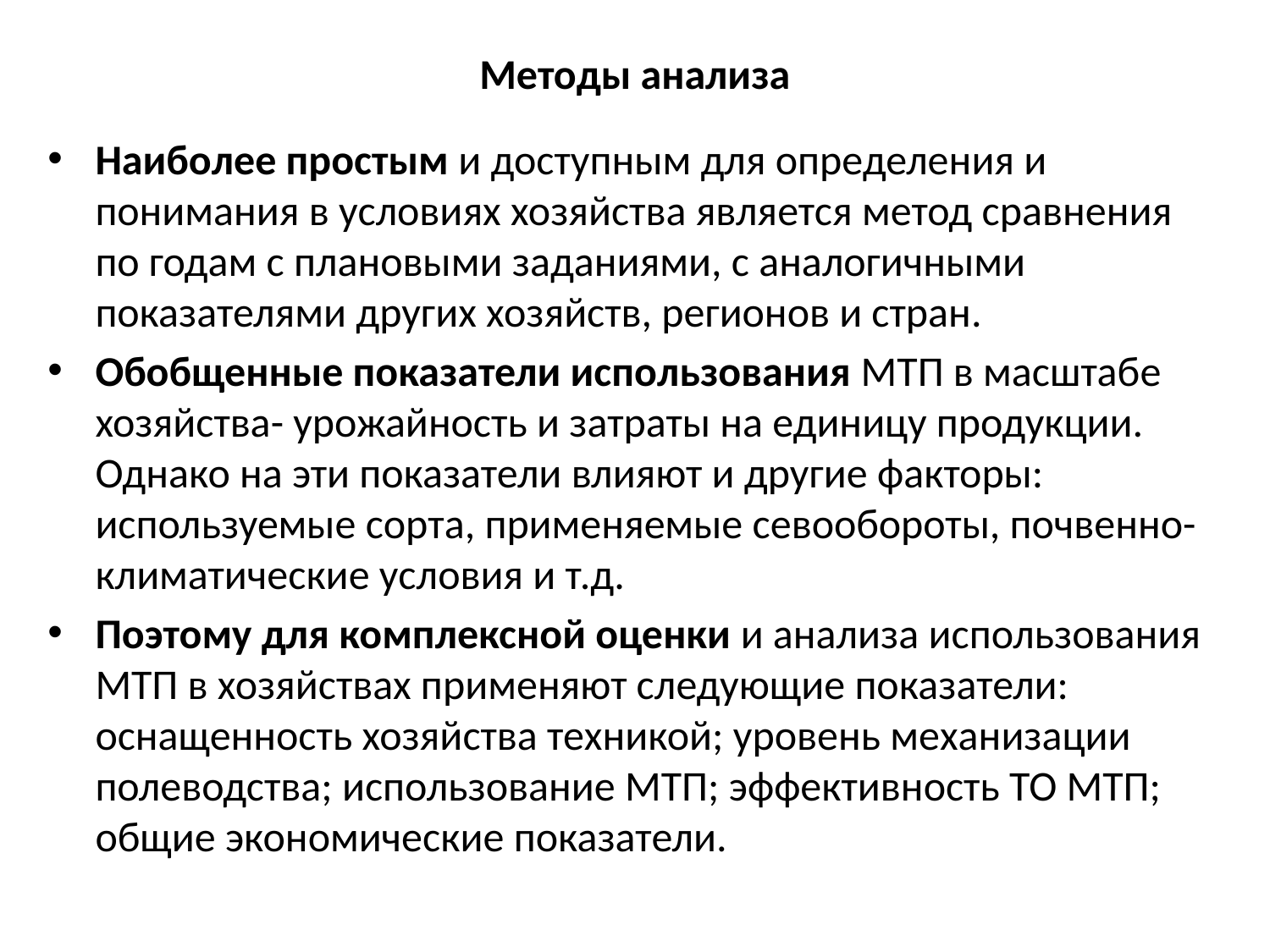

# Методы анализа
Наиболее простым и доступным для определения и понимания в условиях хозяйства является метод сравнения по годам с плановыми заданиями, с аналогичными показателями других хозяйств, регионов и стран.
Обобщенные показатели использования МТП в масштабе хозяйства- урожайность и затраты на единицу продукции. Однако на эти показатели влияют и другие факторы: используемые сорта, применяемые севообороты, почвенно-климатические условия и т.д.
Поэтому для комплексной оценки и анализа использования МТП в хозяйствах применяют следующие показатели: оснащенность хозяйства техникой; уровень механизации полеводства; использование МТП; эффективность ТО МТП; общие экономические показатели.